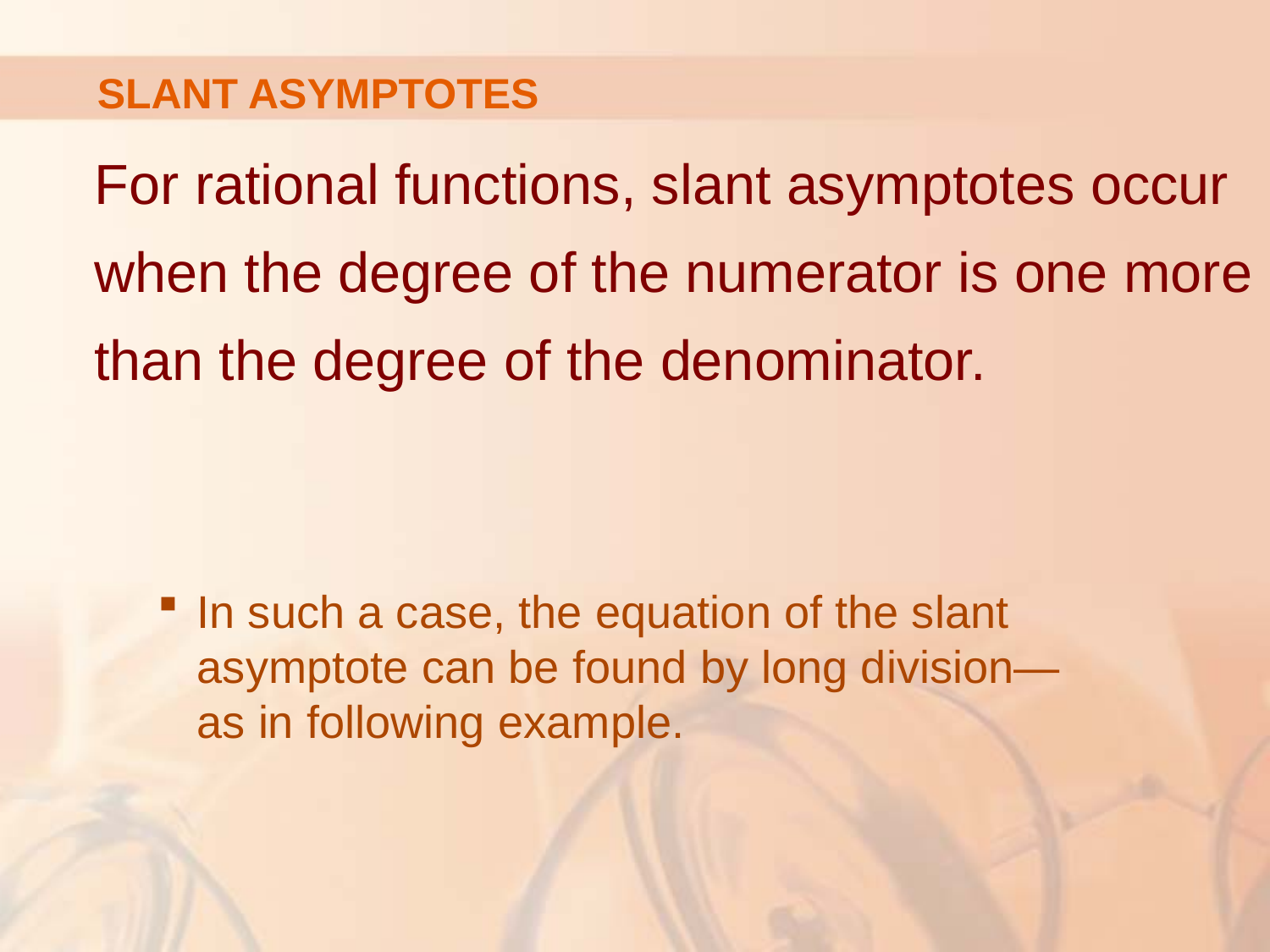

# SLANT ASYMPTOTES
For rational functions, slant asymptotes occur when the degree of the numerator is one more than the degree of the denominator.

In such a case, the equation of the slant
asymptote can be found by long division—
as in following example.